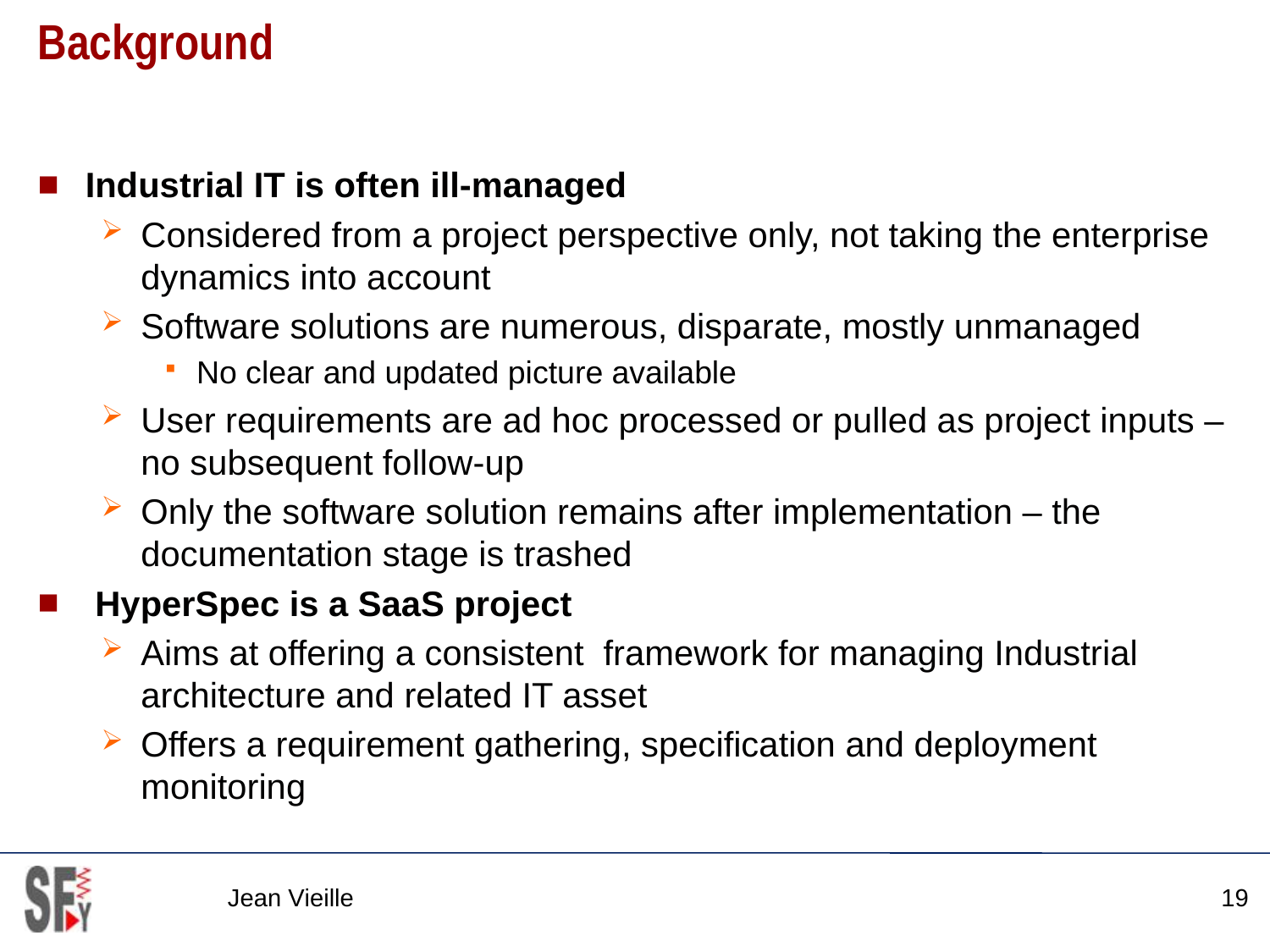

# Background
Industrial IT is often ill-managed
Considered from a project perspective only, not taking the enterprise dynamics into account
Software solutions are numerous, disparate, mostly unmanaged
No clear and updated picture available
User requirements are ad hoc processed or pulled as project inputs – no subsequent follow-up
Only the software solution remains after implementation – the documentation stage is trashed
 HyperSpec is a SaaS project
Aims at offering a consistent  framework for managing Industrial architecture and related IT asset
Offers a requirement gathering, specification and deployment monitoring
Jean Vieille
19